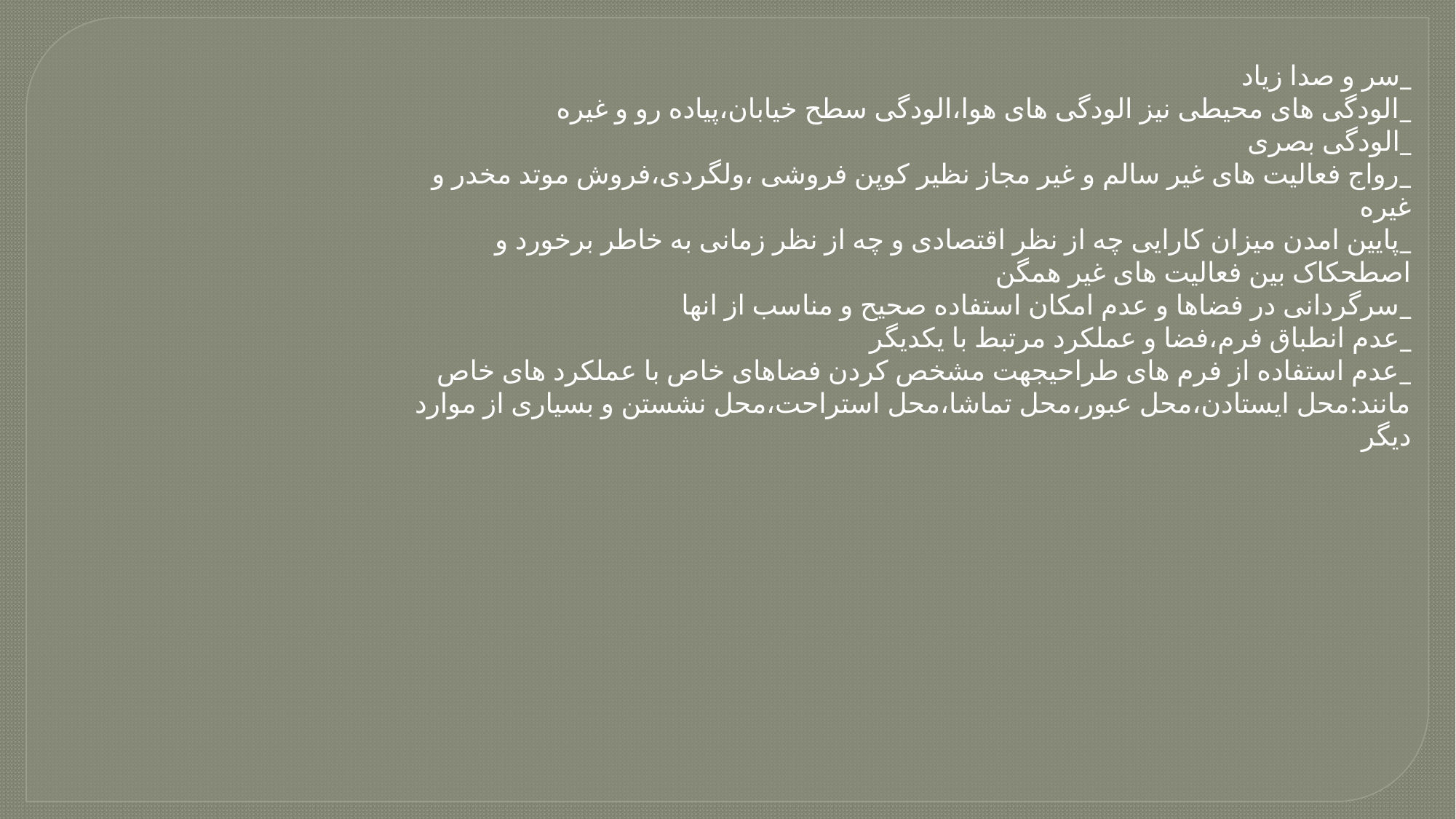

_سر و صدا زیاد
_الودگی های محیطی نیز الودگی های هوا،الودگی سطح خیابان،پیاده رو و غیره
_الودگی بصری
_رواج فعالیت های غیر سالم و غیر مجاز نظیر کوپن فروشی ،ولگردی،فروش موتد مخدر و غیره
_پایین امدن میزان کارایی چه از نظر اقتصادی و چه از نظر زمانی به خاطر برخورد و اصطحکاک بین فعالیت های غیر همگن
_سرگردانی در فضاها و عدم امکان استفاده صحیح و مناسب از انها
_عدم انطباق فرم،فضا و عملکرد مرتبط با یکدیگر
_عدم استفاده از فرم های طراحیجهت مشخص کردن فضاهای خاص با عملکرد های خاص مانند:محل ایستادن،محل عبور،محل تماشا،محل استراحت،محل نشستن و بسیاری از موارد دیگر